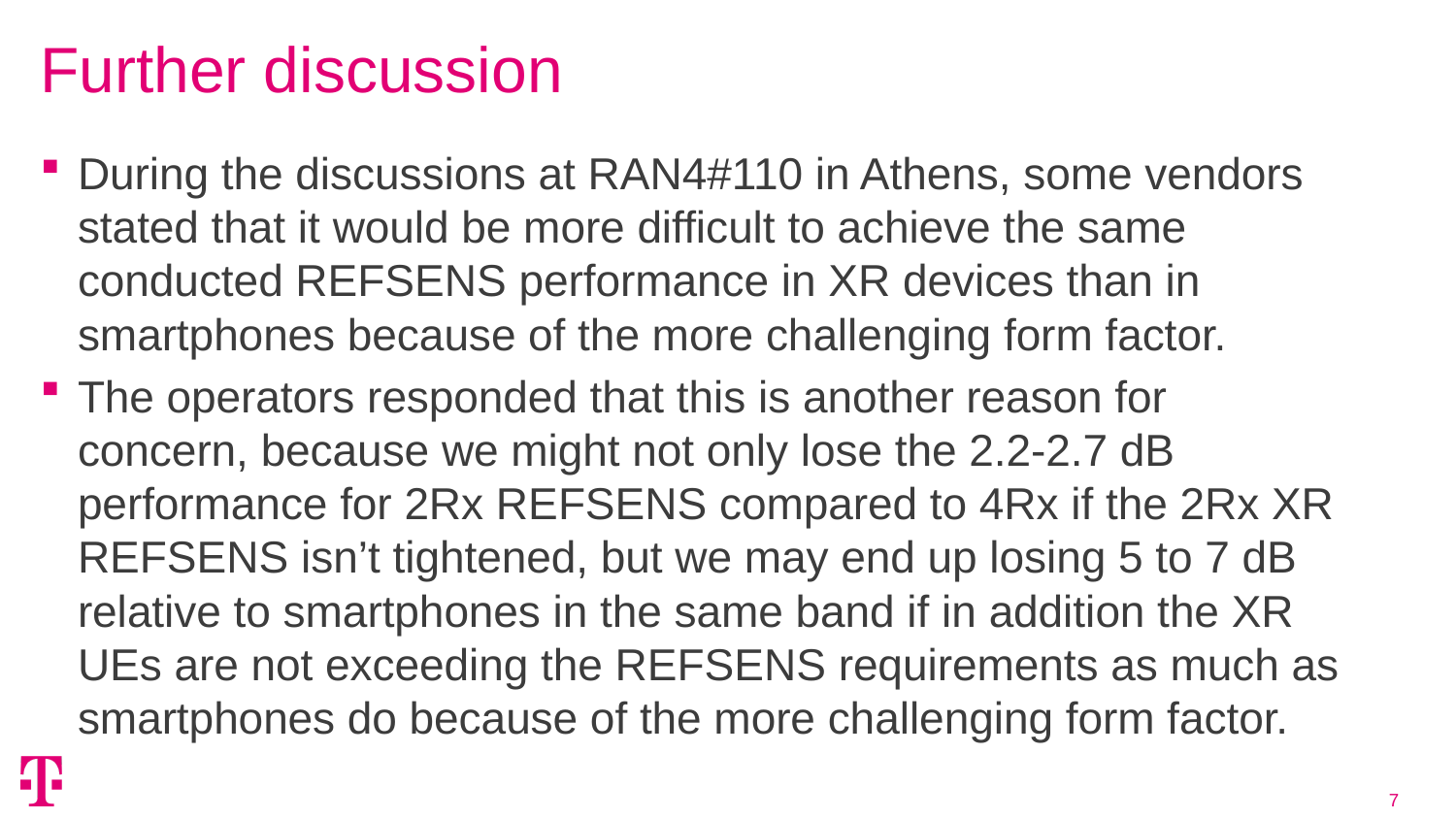

# Further discussion
During the discussions at RAN4#110 in Athens, some vendors stated that it would be more difficult to achieve the same conducted REFSENS performance in XR devices than in smartphones because of the more challenging form factor.
The operators responded that this is another reason for concern, because we might not only lose the 2.2-2.7 dB performance for 2Rx REFSENS compared to 4Rx if the 2Rx XR REFSENS isn’t tightened, but we may end up losing 5 to 7 dB relative to smartphones in the same band if in addition the XR UEs are not exceeding the REFSENS requirements as much as smartphones do because of the more challenging form factor.